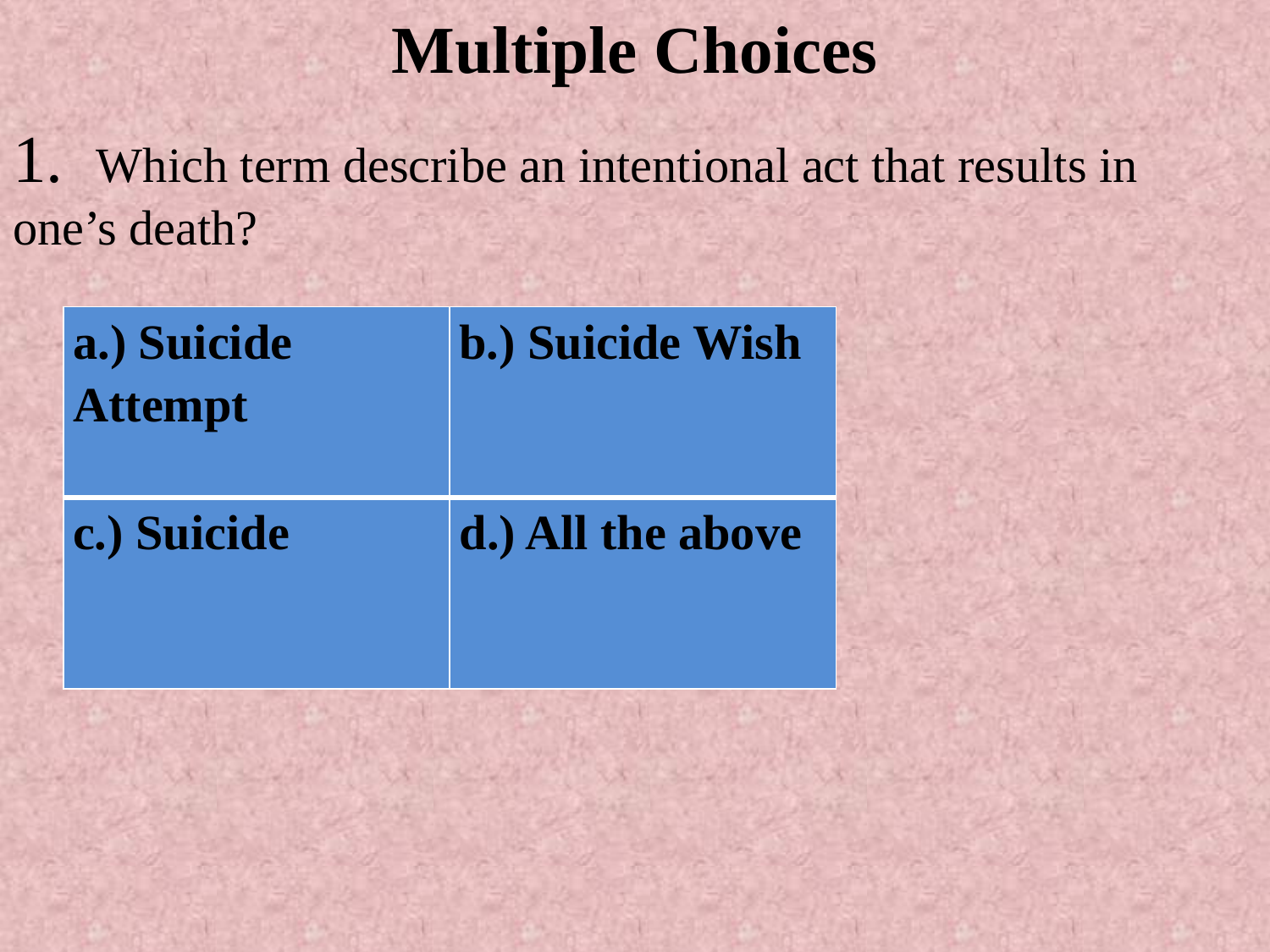

Multiple Choices

1.  Which term describe an intentional act that results in one’s death?

| a.) Suicide Attempt | b.) Suicide Wish |
| --- | --- |
| c.) Suicide | d.) All the above |